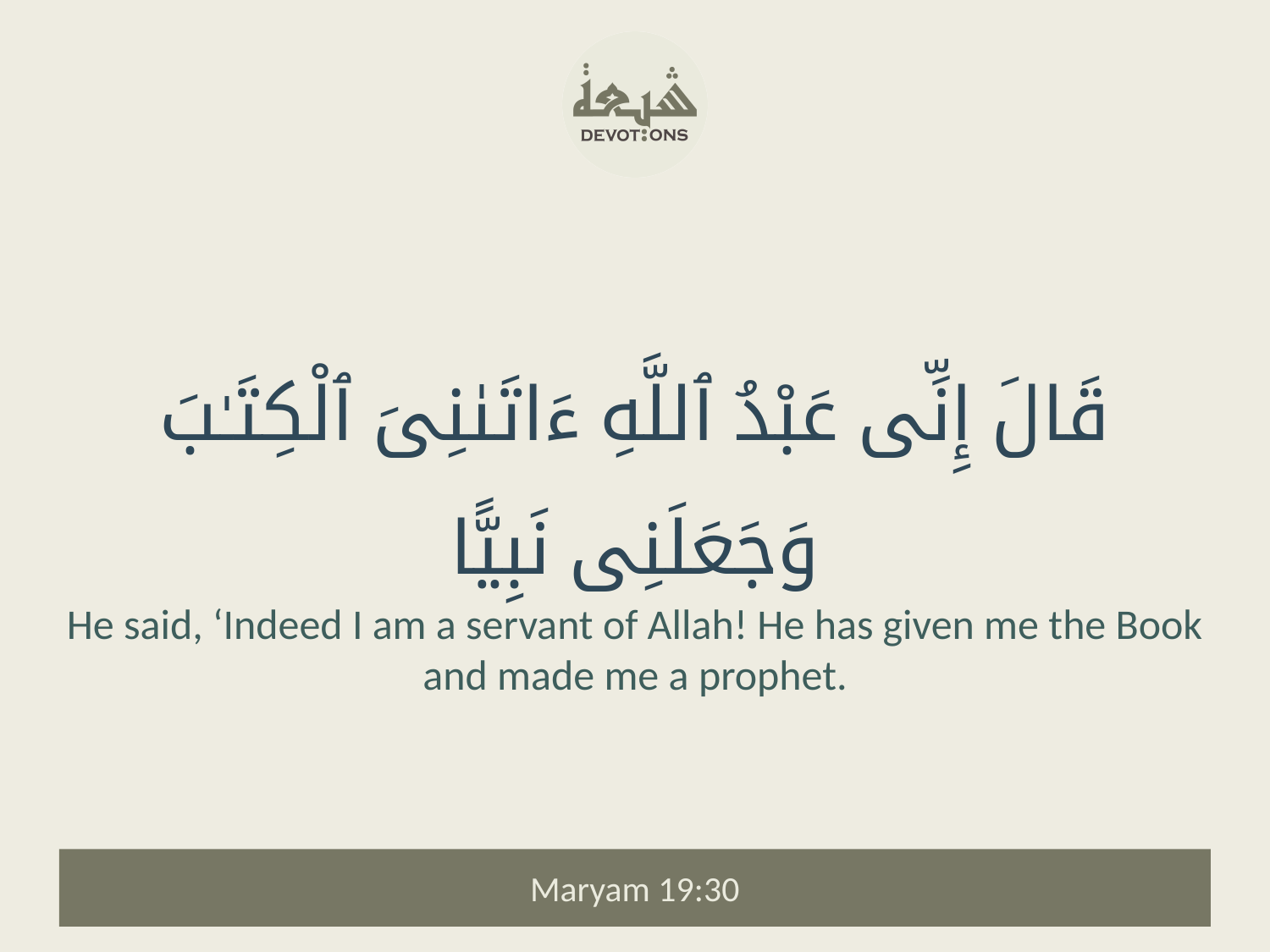

قَالَ إِنِّى عَبْدُ ٱللَّهِ ءَاتَىٰنِىَ ٱلْكِتَـٰبَ وَجَعَلَنِى نَبِيًّا
He said, ‘Indeed I am a servant of Allah! He has given me the Book and made me a prophet.
Maryam 19:30